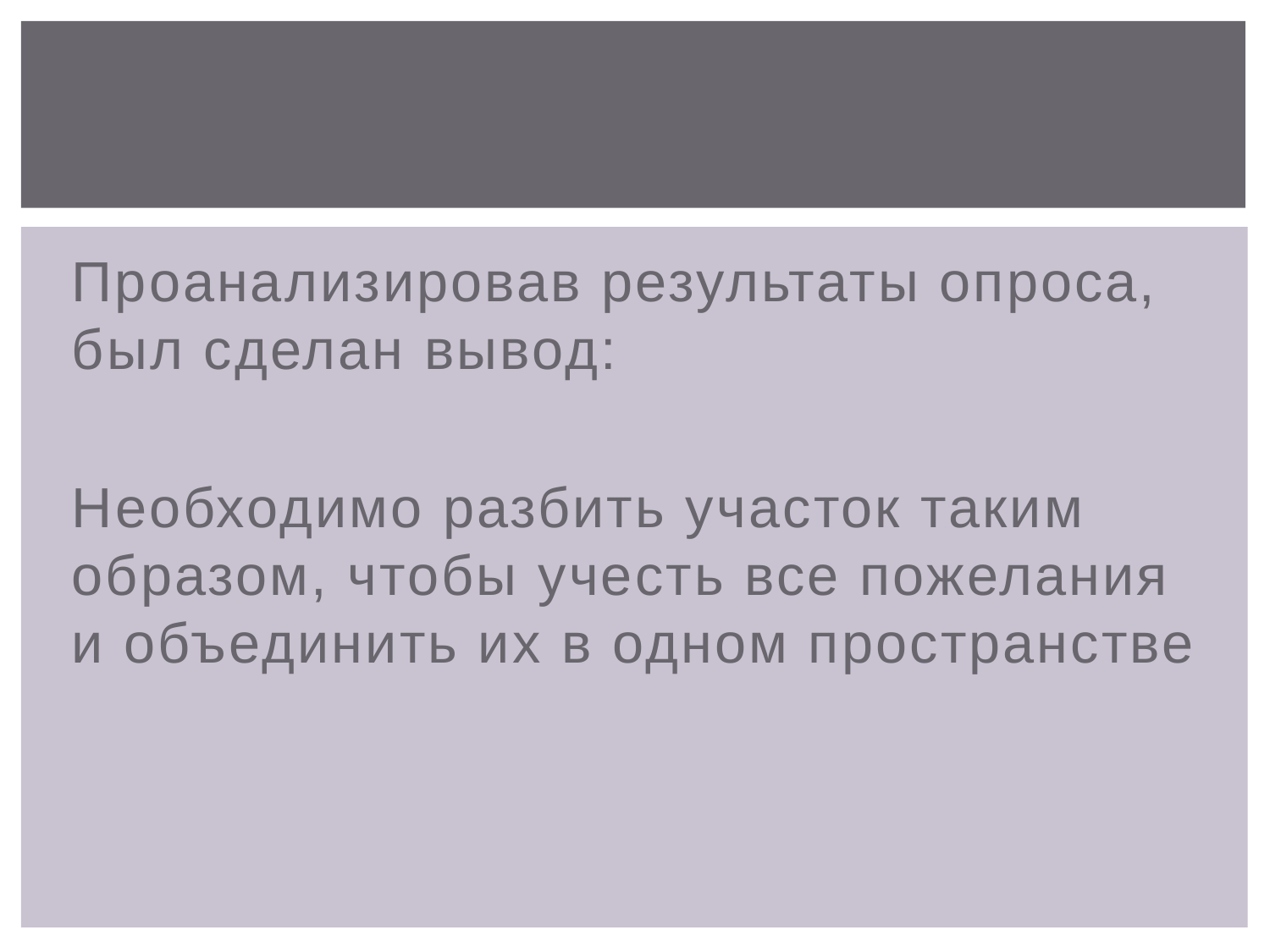

Проанализировав результаты опроса, был сделан вывод:

Необходимо разбить участок таким образом, чтобы учесть все пожелания и объединить их в одном пространстве